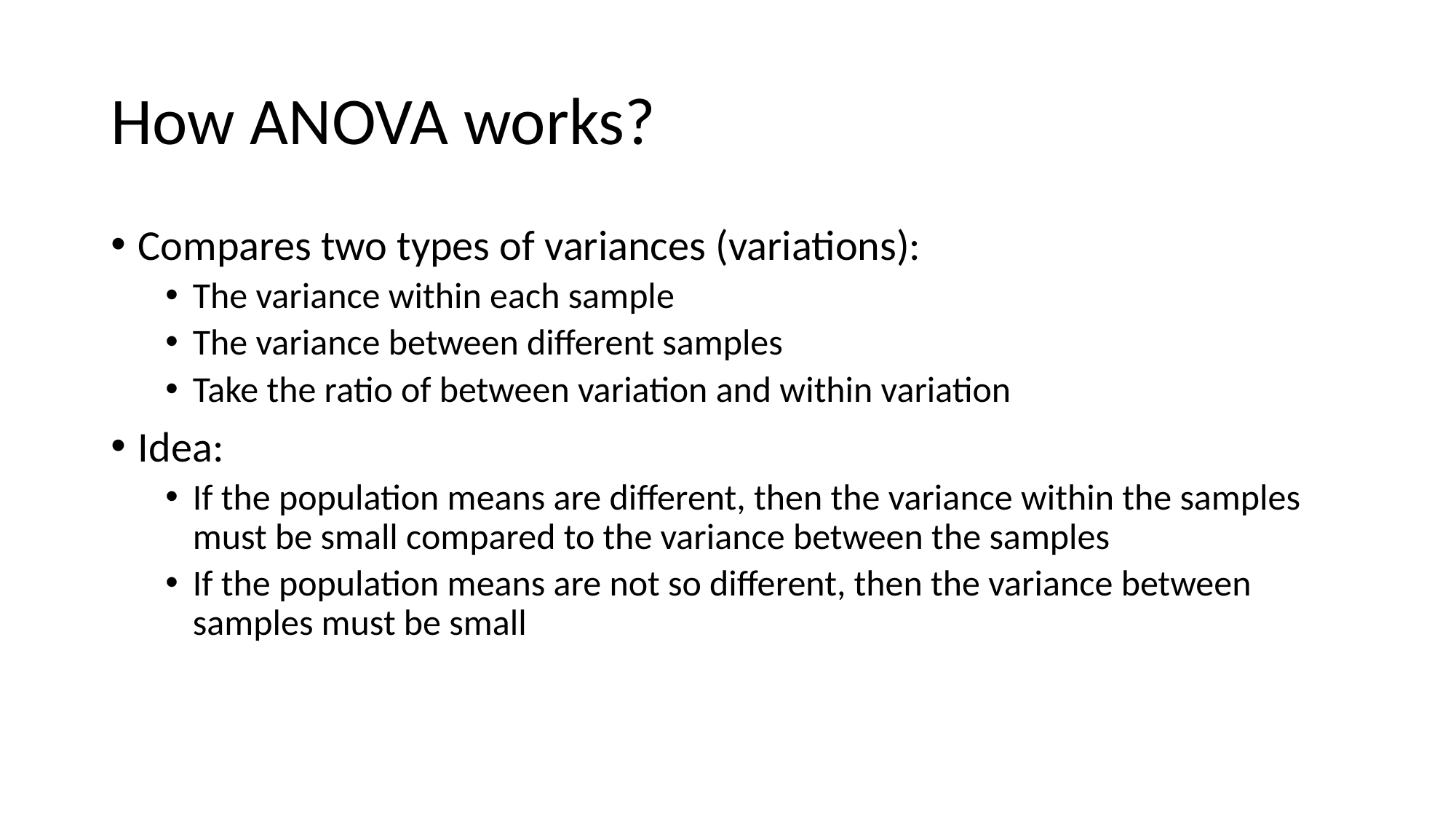

# How ANOVA works?
Compares two types of variances (variations):
The variance within each sample
The variance between different samples
Take the ratio of between variation and within variation
Idea:
If the population means are different, then the variance within the samples must be small compared to the variance between the samples
If the population means are not so different, then the variance between samples must be small